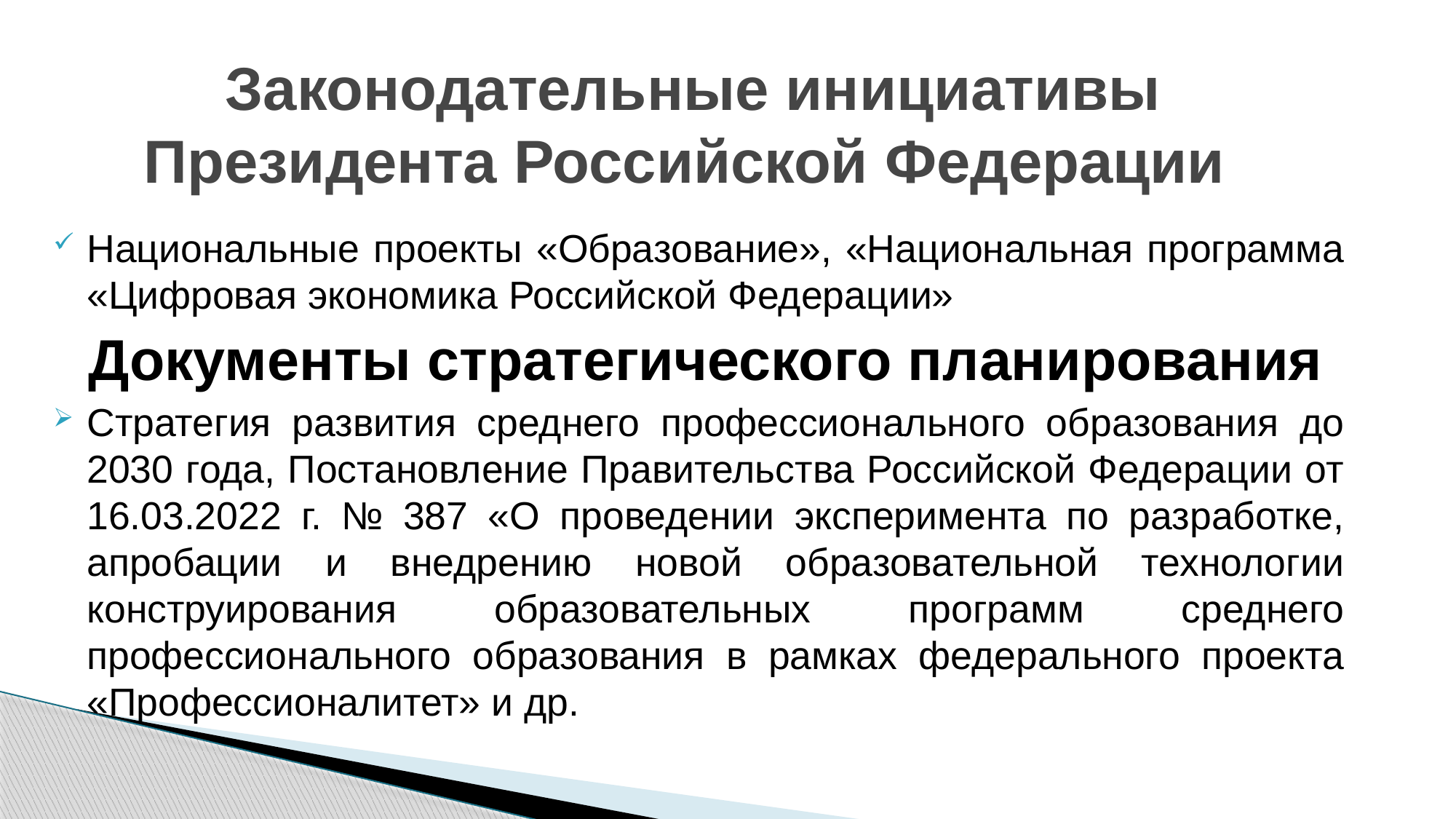

# Законодательные инициативы Президента Российской Федерации
Национальные проекты «Образование», «Национальная программа «Цифровая экономика Российской Федерации»
  Документы стратегического планирования
Стратегия развития среднего профессионального образования до 2030 года, Постановление Правительства Российской Федерации от 16.03.2022 г. № 387 «О проведении эксперимента по разработке, апробации и внедрению новой образовательной технологии конструирования образовательных программ среднего профессионального образования в рамках федерального проекта «Профессионалитет» и др.